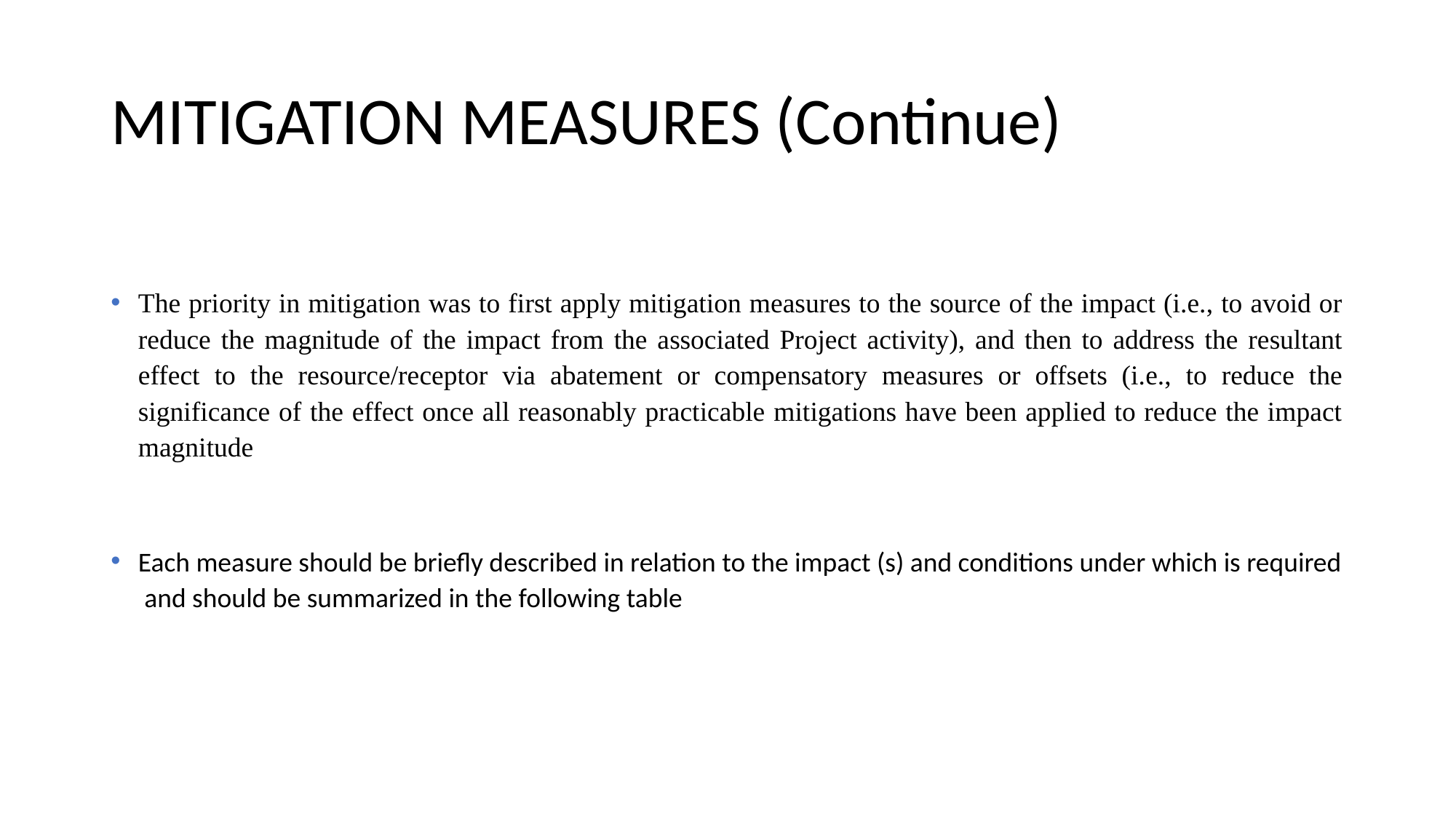

# MITIGATION MEASURES (Continue)

The priority in mitigation was to first apply mitigation measures to the source of the impact (i.e., to avoid or reduce the magnitude of the impact from the associated Project activity), and then to address the resultant effect to the resource/receptor via abatement or compensatory measures or offsets (i.e., to reduce the significance of the effect once all reasonably practicable mitigations have been applied to reduce the impact magnitude

Each measure should be briefly described in relation to the impact (s) and conditions under which is required  and should be summarized in the following table